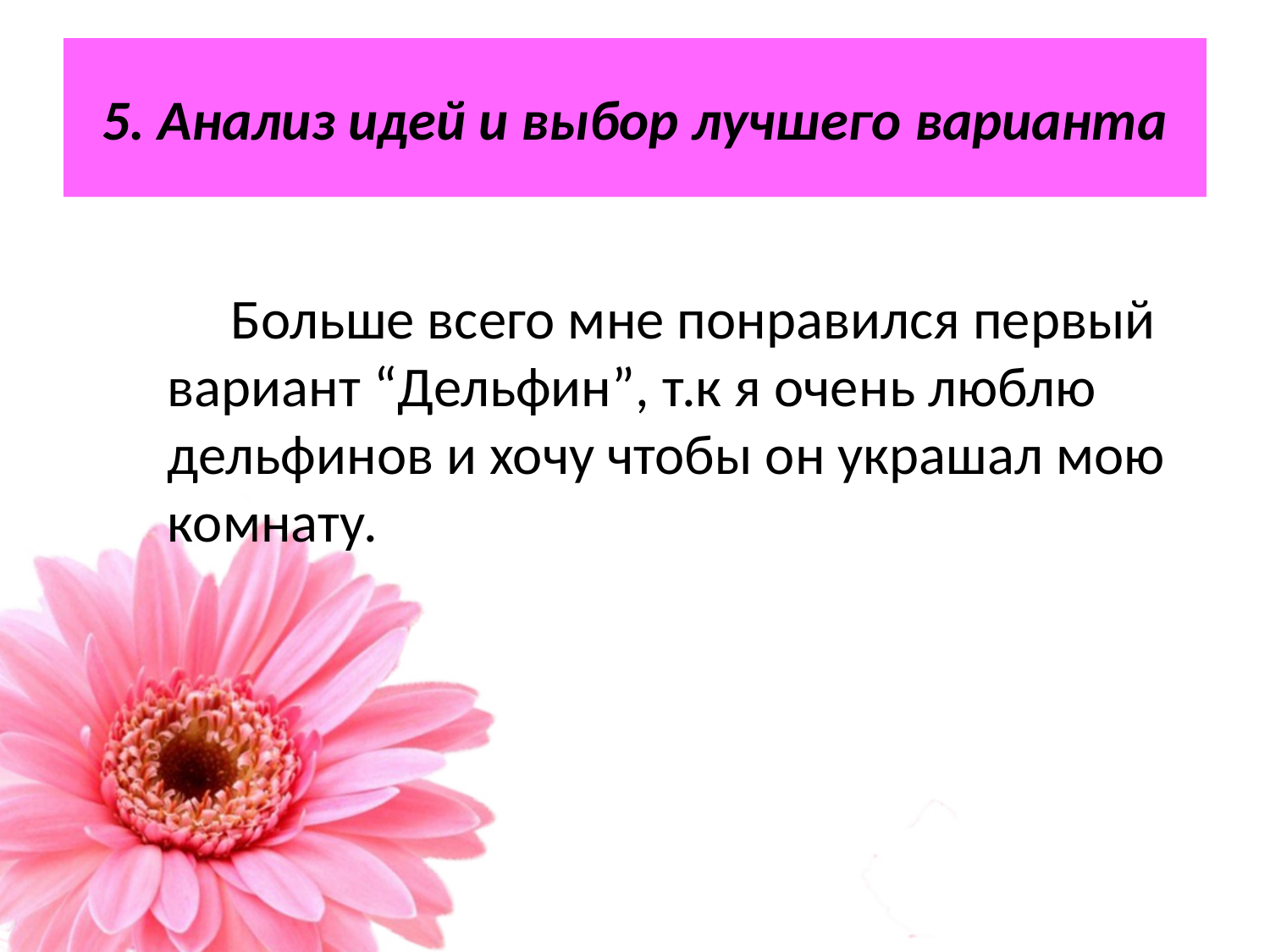

# 5. Анализ идей и выбор лучшего варианта
Больше всего мне понравился первый вариант “Дельфин”, т.к я очень люблю дельфинов и хочу чтобы он украшал мою комнату.